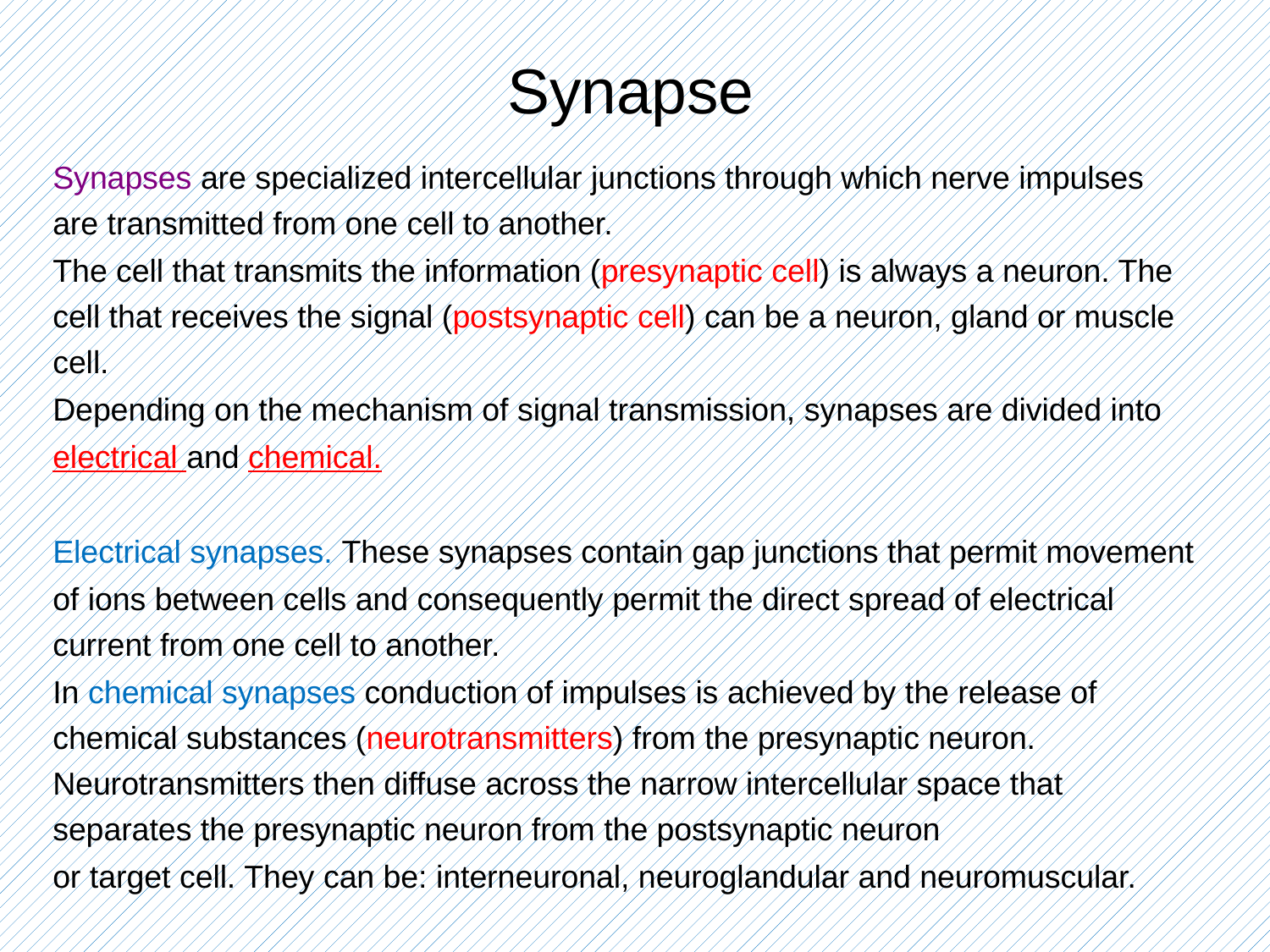

# Synapse
Synapses are specialized intercellular junctions through which nerve impulses are transmitted from one cell to another.
The cell that transmits the information (presynaptic cell) is always a neuron. The cell that receives the signal (postsynaptic cell) can be a neuron, gland or muscle cell.
Depending on the mechanism of signal transmission, synapses are divided into
electrical and chemical.

Electrical synapses. These synapses contain gap junctions that permit movement
of ions between cells and consequently permit the direct spread of electrical current from one cell to another.
In chemical synapses conduction of impulses is achieved by the release of chemical substances (neurotransmitters) from the presynaptic neuron. Neurotransmitters then diffuse across the narrow intercellular space that separates the presynaptic neuron from the postsynaptic neuron
or target cell. They can be: interneuronal, neuroglandular and neuromuscular.